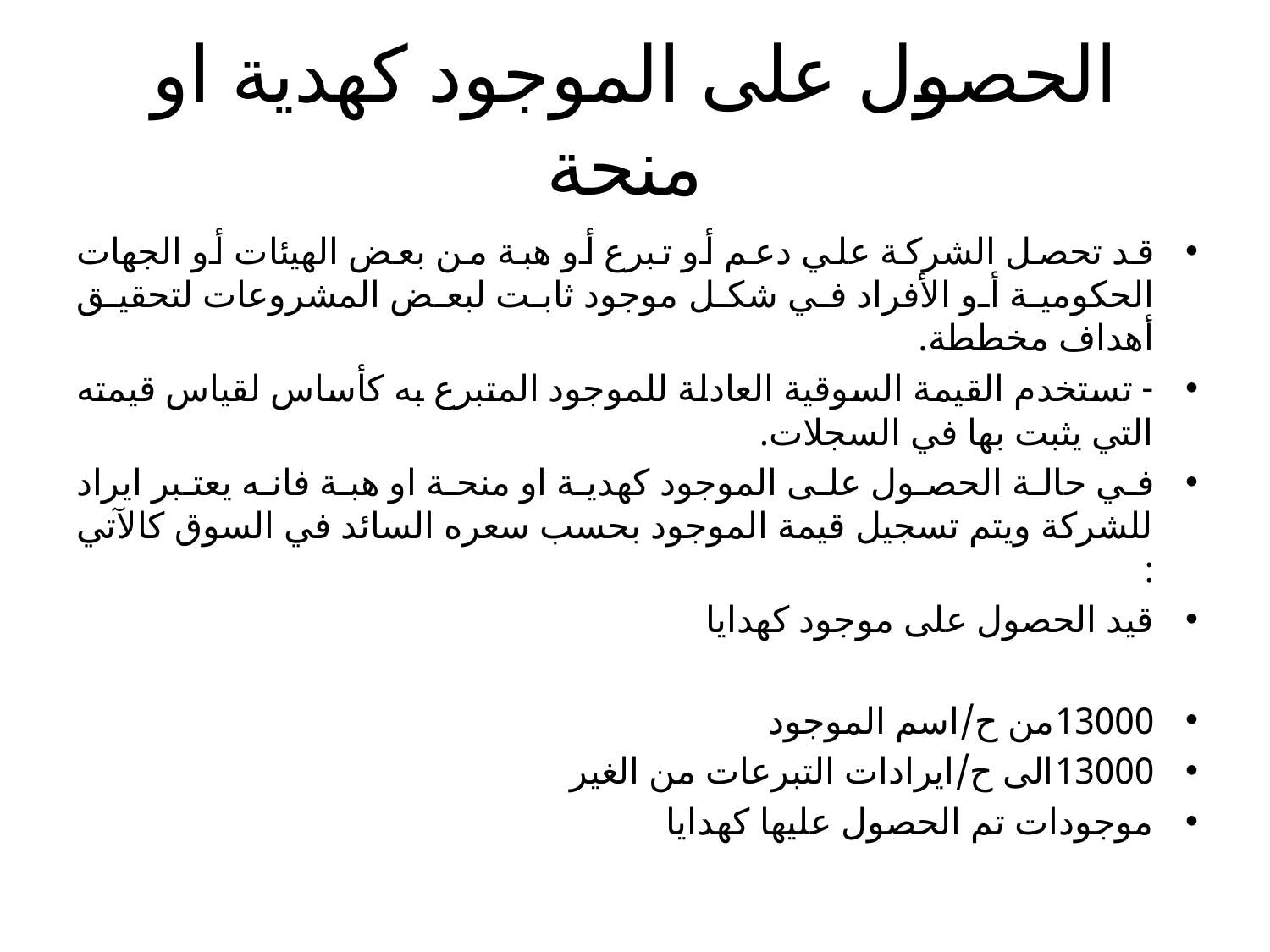

# الحصول على الموجود كهدية او منحة
قد تحصل الشركة علي دعم أو تبرع أو هبة من بعض الهيئات أو الجهات الحكومية أو الأفراد في شكل موجود ثابت لبعض المشروعات لتحقيق أهداف مخططة.
- تستخدم القيمة السوقية العادلة للموجود المتبرع به كأساس لقياس قيمته التي يثبت بها في السجلات.
في حالة الحصول على الموجود كهدية او منحة او هبة فانه يعتبر ايراد للشركة ويتم تسجيل قيمة الموجود بحسب سعره السائد في السوق كالآتي :
قيد الحصول على موجود كهدايا

13000من ح/اسم الموجود
	13000	الى ح/ايرادات التبرعات من الغير
		موجودات تم الحصول عليها كهدايا